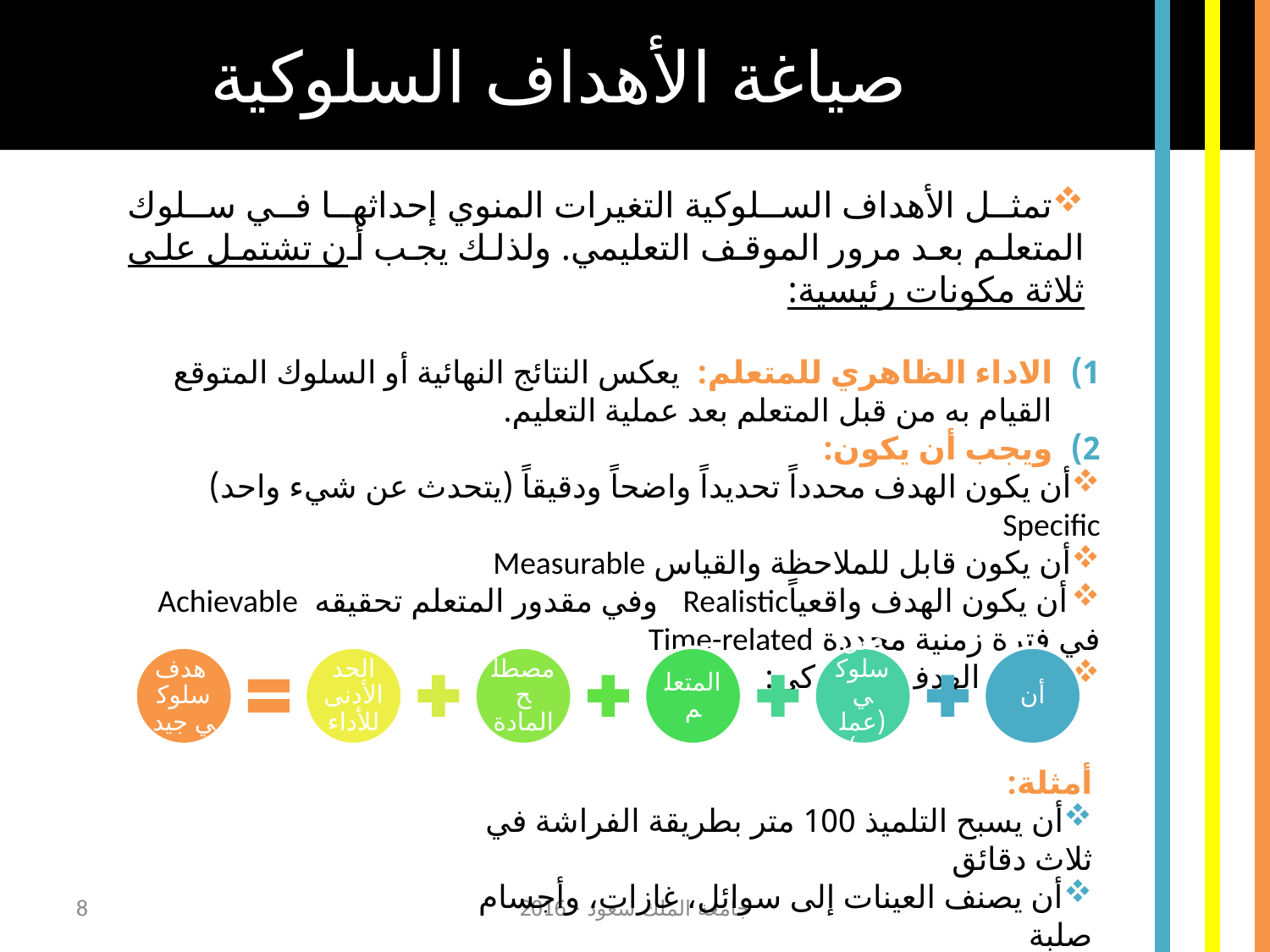

صياغة الأهداف السلوكية
تمثل الأهداف السلوكية التغيرات المنوي إحداثها في سلوك المتعلم بعد مرور الموقف التعليمي. ولذلك يجب أن تشتمل على ثلاثة مكونات رئيسية:

الاداء الظاهري للمتعلم:  يعكس النتائج النهائية أو السلوك المتوقع القيام به من قبل المتعلم بعد عملية التعليم.
ويجب أن يكون:
أن يكون الهدف محدداً تحديداً واضحاً ودقيقاً (يتحدث عن شيء واحد) Specific
أن يكون قابل للملاحظة والقياس Measurable
أن يكون الهدف واقعياًRealistic   وفي مقدور المتعلم تحقيقه  Achievable في فترة زمنية محددة Time-related
معادلة الهدف السلوكي:
أن

فعل سلوكي (عملي)

المتعلم

مصطلح المادة

الحد الأدنى للأداء

 هدف سلوكي جيد
أمثلة:
أن يسبح التلميذ 100 متر بطريقة الفراشة في ثلاث دقائق
أن يصنف العينات إلى سوائل، غازات، وأجسام صلبة

8
جامعة الملك سعود - 2016